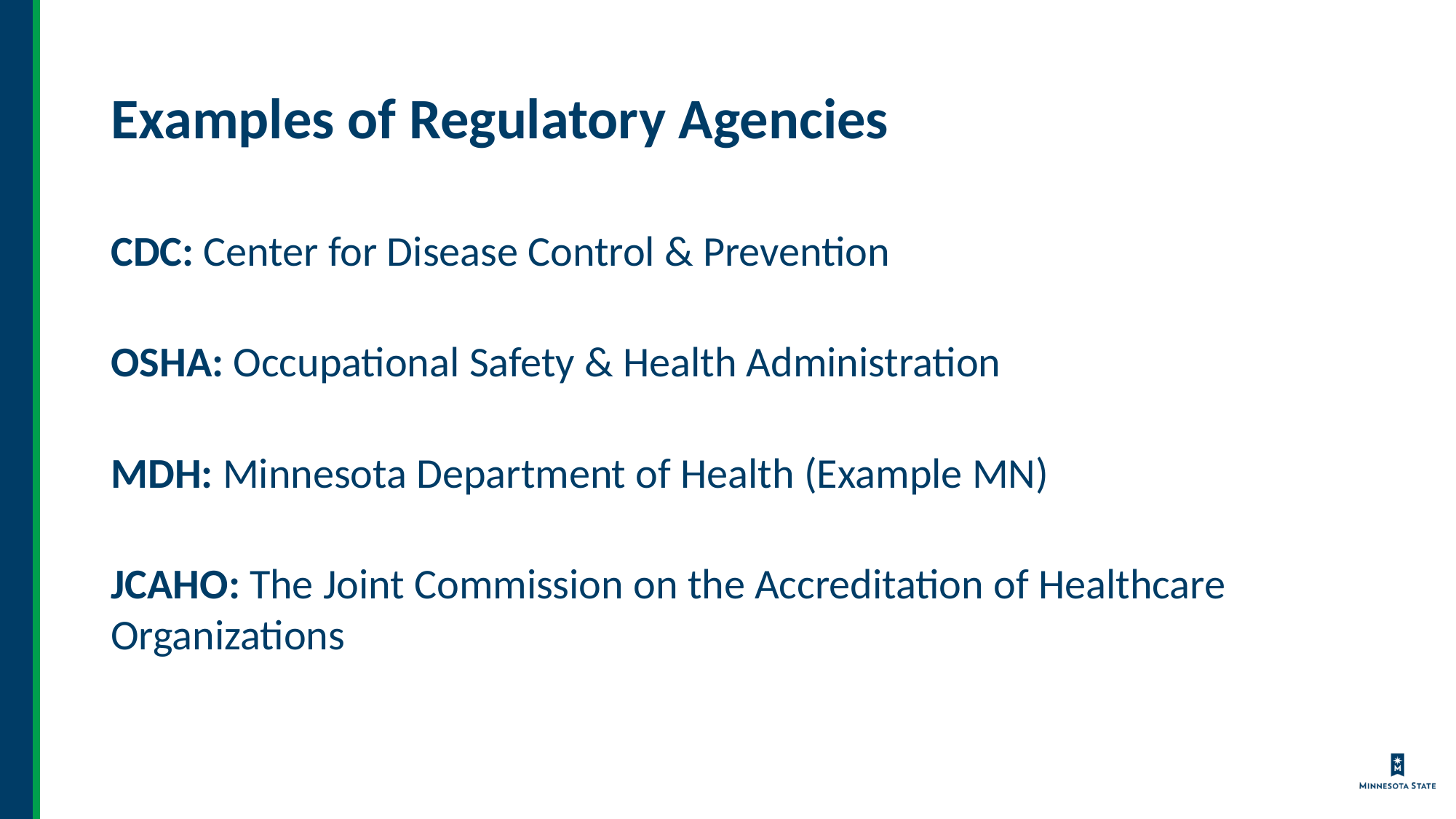

# Examples of Regulatory Agencies
CDC: Center for Disease Control & Prevention
OSHA: Occupational Safety & Health Administration
MDH: Minnesota Department of Health (Example MN)
JCAHO: The Joint Commission on the Accreditation of Healthcare Organizations